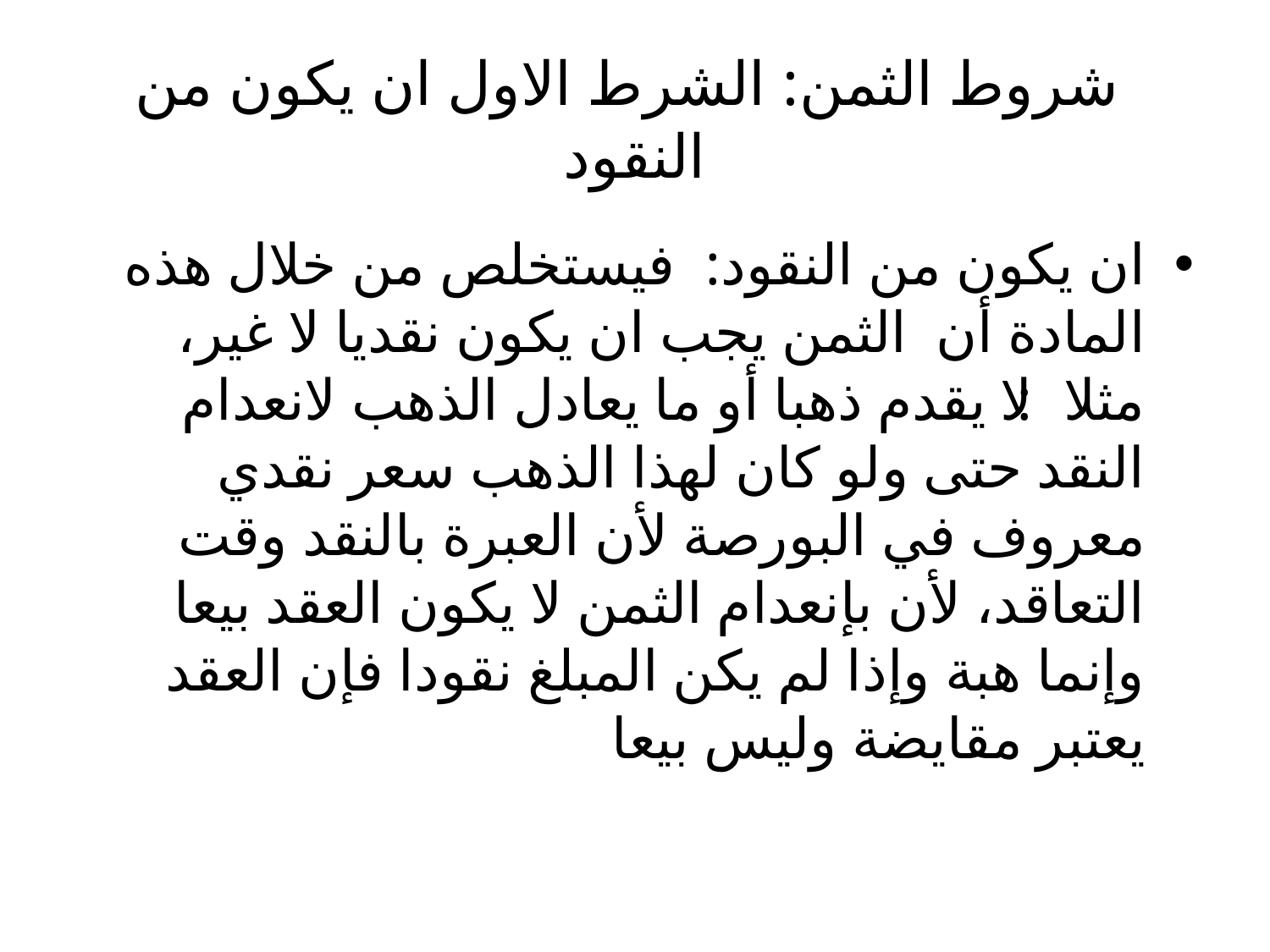

# شروط الثمن: الشرط الاول ان يكون من النقود
ان يكون من النقود:  فيستخلص من خلال هذه المادة أن  الثمن يجب ان يكون نقديا لا غير، مثلا: لا يقدم ذهبا أو ما يعادل الذهب لانعدام النقد حتى ولو كان لهذا الذهب سعر نقدي معروف في البورصة لأن العبرة بالنقد وقت التعاقد، لأن بإنعدام الثمن لا يكون العقد بيعا وإنما هبة وإذا لم يكن المبلغ نقودا فإن العقد يعتبر مقايضة وليس بيعا